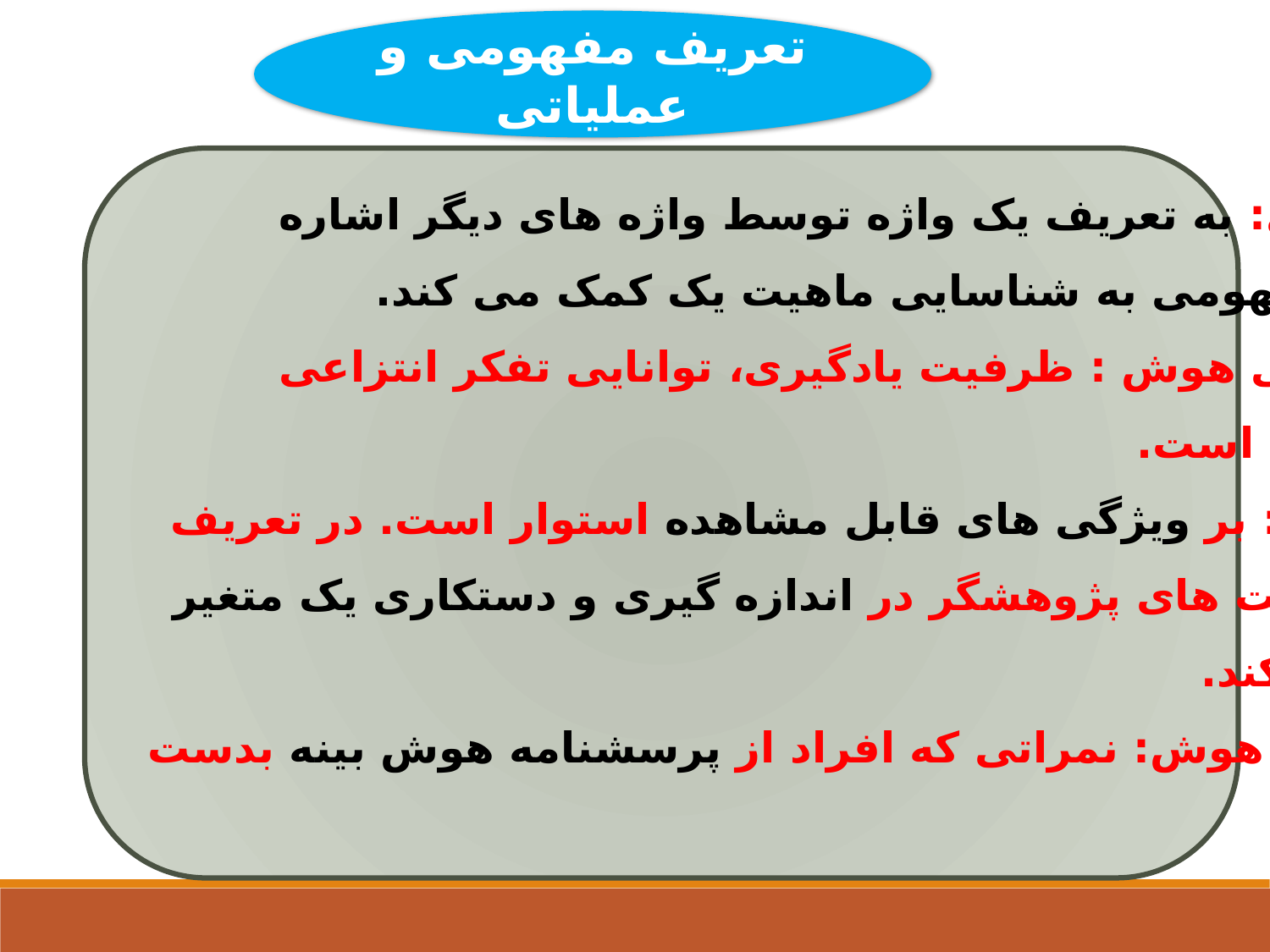

تعریف مفهومی و عملیاتی

تعریف مفهومی: به تعریف یک واژه توسط واژه های دیگر اشاره
دارد. تعریف مفهومی به شناسایی ماهیت یک کمک می کند.
 تعریف مفهومی هوش : ظرفیت یادگیری، توانایی تفکر انتزاعی
یا فعالیت فکری است.
تعریف عملیاتی: بر ویژگی های قابل مشاهده استوار است. در تعریف
 عملیاتی، فعالیت های پژوهشگر در اندازه گیری و دستکاری یک متغیر
را مشخص می کند.
تعریف عملیاتی هوش: نمراتی که افراد از پرسشنامه هوش بینه بدست
می آورند.